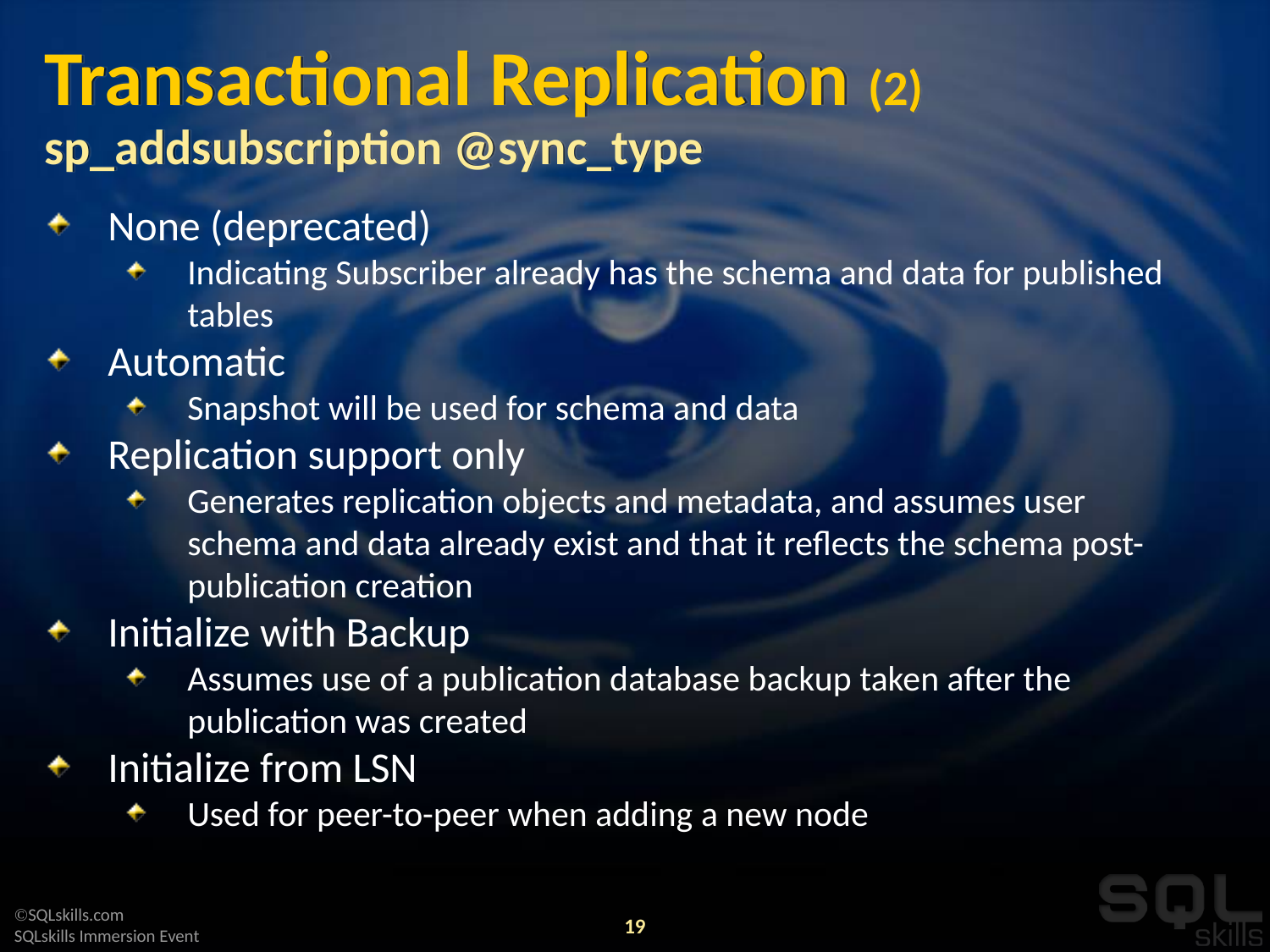

# Transactional Replication (2) sp_addsubscription @sync_type
None (deprecated)
Indicating Subscriber already has the schema and data for published tables
Automatic
Snapshot will be used for schema and data
Replication support only
Generates replication objects and metadata, and assumes user schema and data already exist and that it reflects the schema post-publication creation
Initialize with Backup
Assumes use of a publication database backup taken after the publication was created
Initialize from LSN
Used for peer-to-peer when adding a new node
19